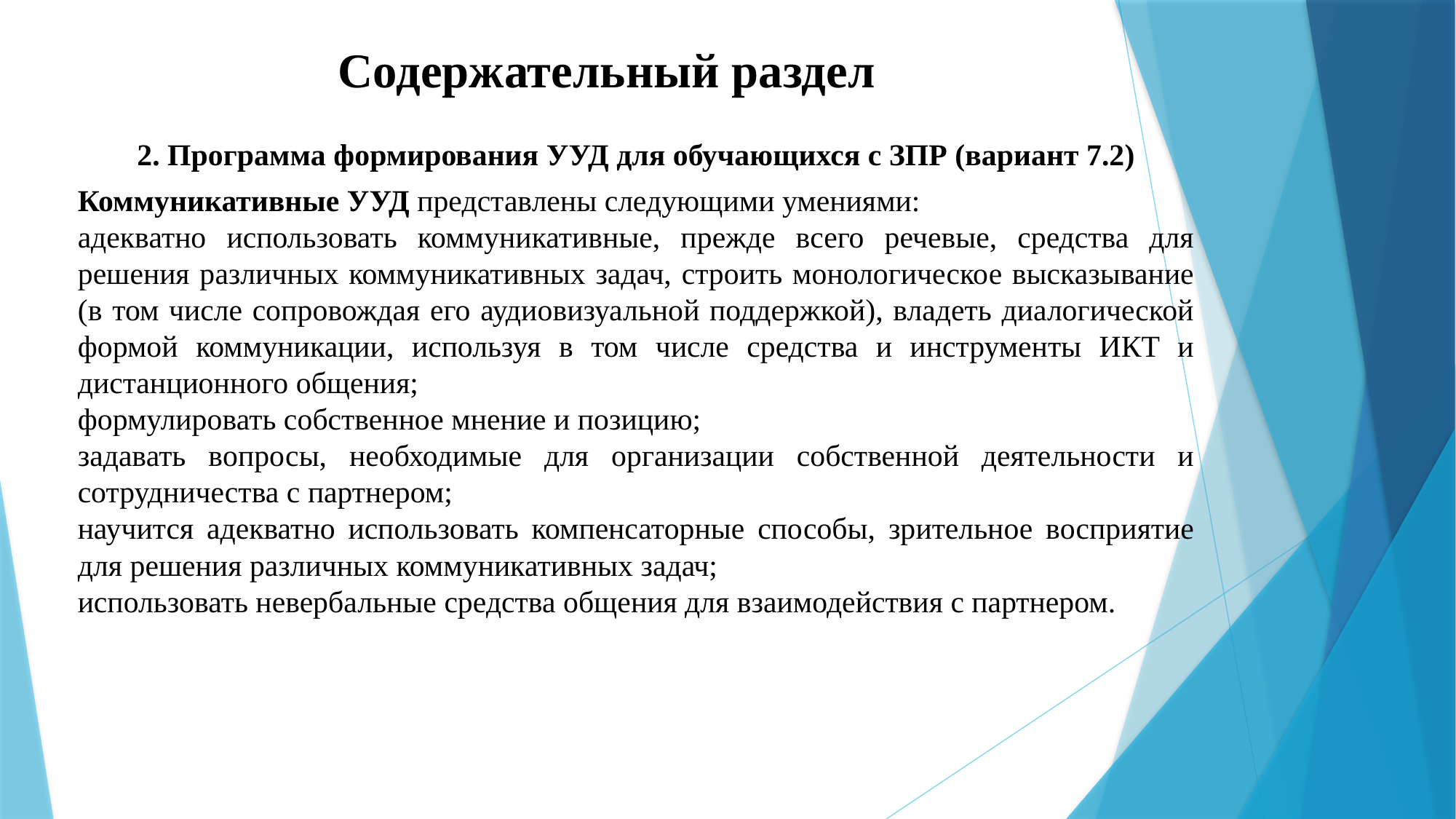

# Содержательный раздел
2. Программа формирования УУД для обучающихся с ЗПР (вариант 7.2)
Коммуникативные УУД представлены следующими умениями:
адекватно использовать коммуникативные, прежде всего речевые, средства для решения различных коммуникативных задач, строить монологическое высказывание (в том числе сопровождая его аудиовизуальной поддержкой), владеть диалогической формой коммуникации, используя в том числе средства и инструменты ИКТ и дистанционного общения;
формулировать собственное мнение и позицию;
задавать вопросы, необходимые для организации собственной деятельности и сотрудничества с партнером;
научится адекватно использовать компенсаторные способы, зрительное восприятие для решения различных коммуникативных задач;
использовать невербальные средства общения для взаимодействия с партнером.